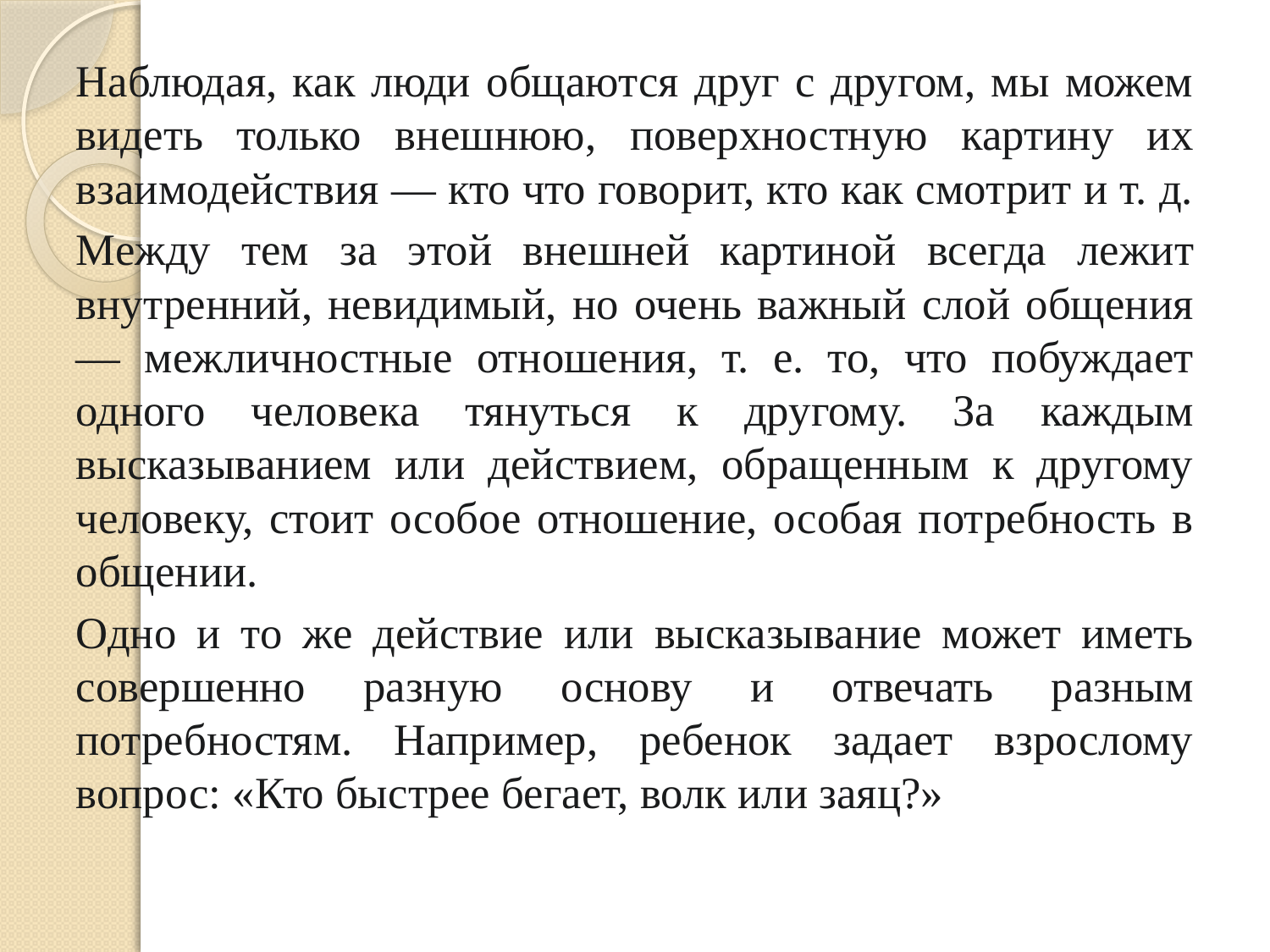

Наблюдая, как люди общаются друг с другом, мы можем видеть только внешнюю, поверхностную картину их взаимодействия — кто что говорит, кто как смотрит и т. д.
Между тем за этой внешней картиной всегда лежит внутренний, невидимый, но очень важный слой общения — межличностные отношения, т. е. то, что побуждает одного человека тянуться к другому. За каждым высказыванием или действием, обращенным к другому человеку, стоит особое отношение, особая потребность в общении.
Одно и то же действие или высказывание может иметь совершенно разную основу и отвечать разным потребностям. Например, ребенок задает взрослому вопрос: «Кто быстрее бегает, волк или заяц?»